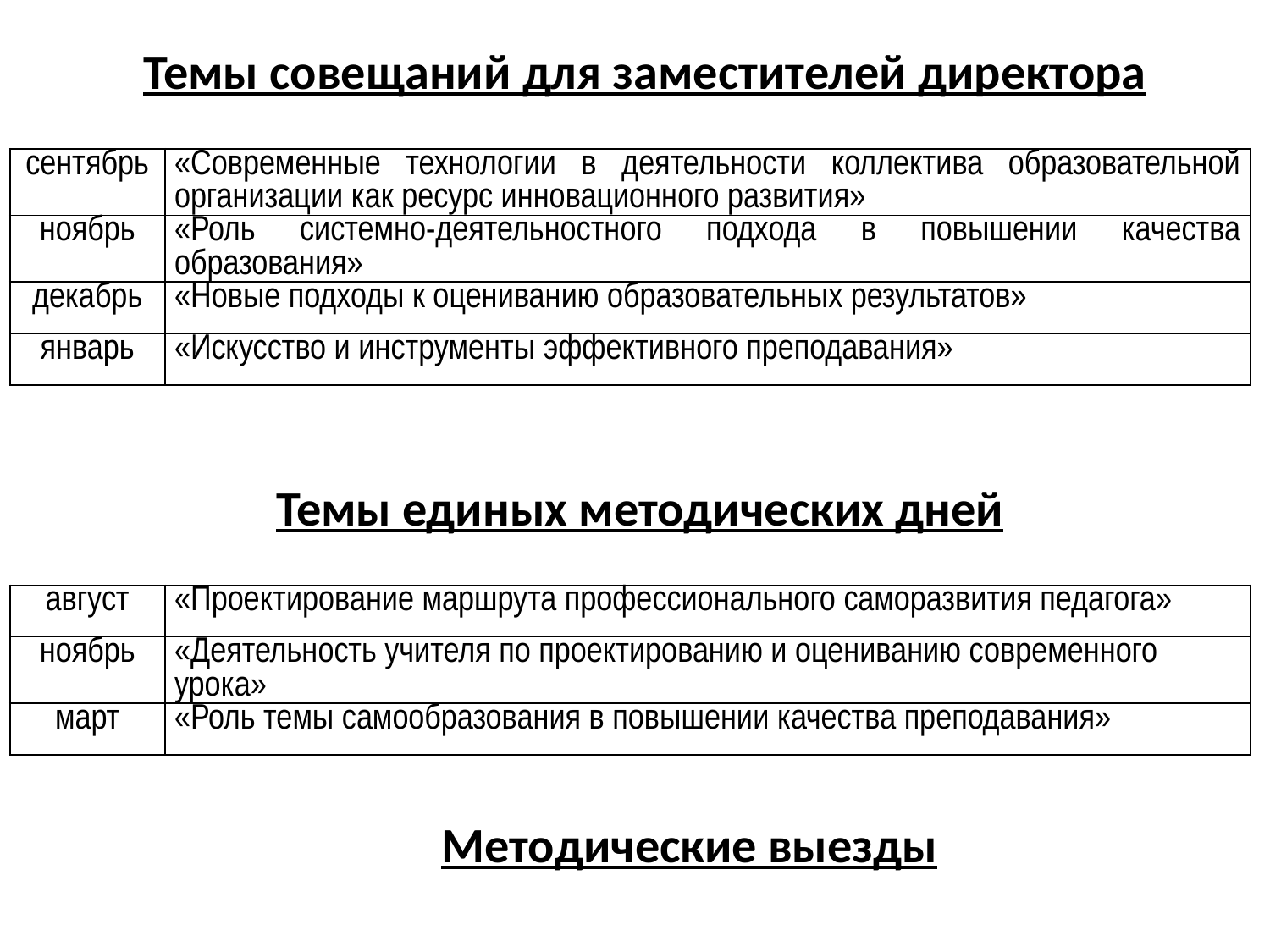

# Темы совещаний для заместителей директора
| сентябрь | «Современные технологии в деятельности коллектива образовательной организации как ресурс инновационного развития» |
| --- | --- |
| ноябрь | «Роль системно-деятельностного подхода в повышении качества образования» |
| декабрь | «Новые подходы к оцениванию образовательных результатов» |
| январь | «Искусство и инструменты эффективного преподавания» |
Темы единых методических дней
| август | «Проектирование маршрута профессионального саморазвития педагога» |
| --- | --- |
| ноябрь | «Деятельность учителя по проектированию и оцениванию современного урока» |
| март | «Роль темы самообразования в повышении качества преподавания» |
Методические выезды